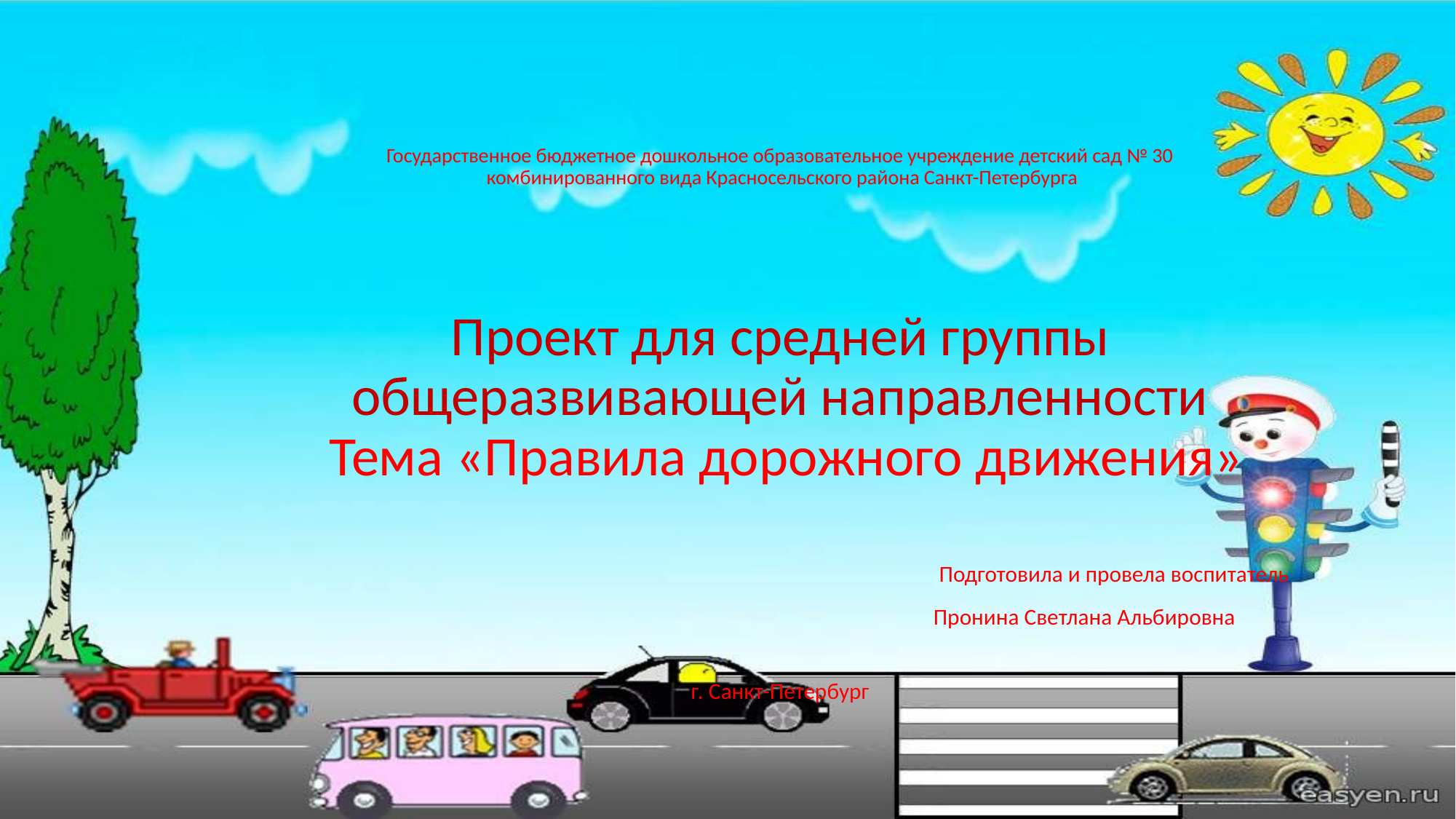

# Государственное бюджетное дошкольное образовательное учреждение детский сад № 30 комбинированного вида Красносельского района Санкт-Петербурга Проект для средней группы общеразвивающей направленности Тема «Правила дорожного движения» Подготовила и провела воспитатель Пронина Светлана Альбировна г. Санкт-Петербург